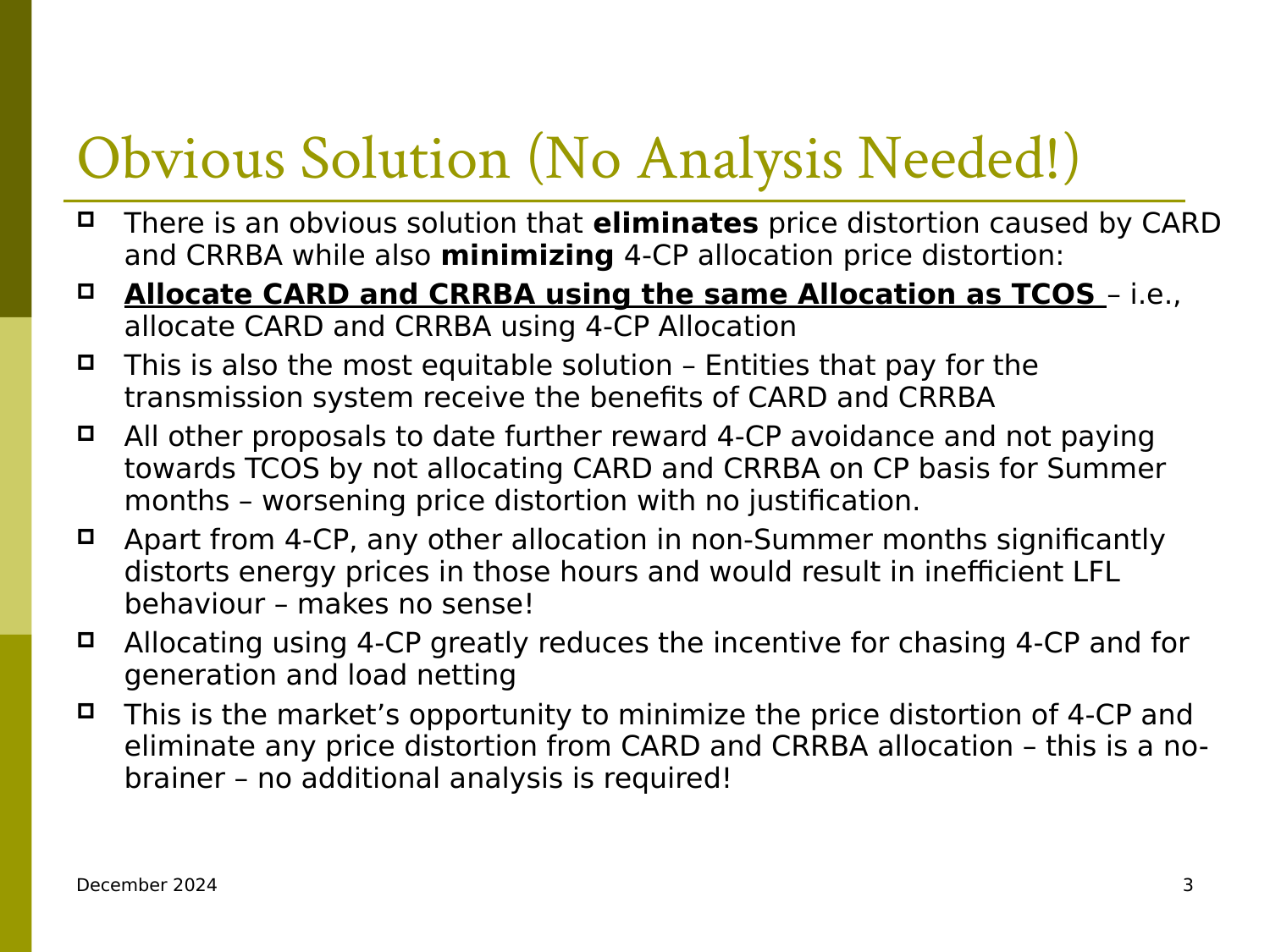

# Obvious Solution (No Analysis Needed!)
There is an obvious solution that eliminates price distortion caused by CARD and CRRBA while also minimizing 4-CP allocation price distortion:
Allocate CARD and CRRBA using the same Allocation as TCOS – i.e., allocate CARD and CRRBA using 4-CP Allocation
This is also the most equitable solution – Entities that pay for the transmission system receive the benefits of CARD and CRRBA
All other proposals to date further reward 4-CP avoidance and not paying towards TCOS by not allocating CARD and CRRBA on CP basis for Summer months – worsening price distortion with no justification.
Apart from 4-CP, any other allocation in non-Summer months significantly distorts energy prices in those hours and would result in inefficient LFL behaviour – makes no sense!
Allocating using 4-CP greatly reduces the incentive for chasing 4-CP and for generation and load netting
This is the market’s opportunity to minimize the price distortion of 4-CP and eliminate any price distortion from CARD and CRRBA allocation – this is a no-brainer – no additional analysis is required!

December 2024
3